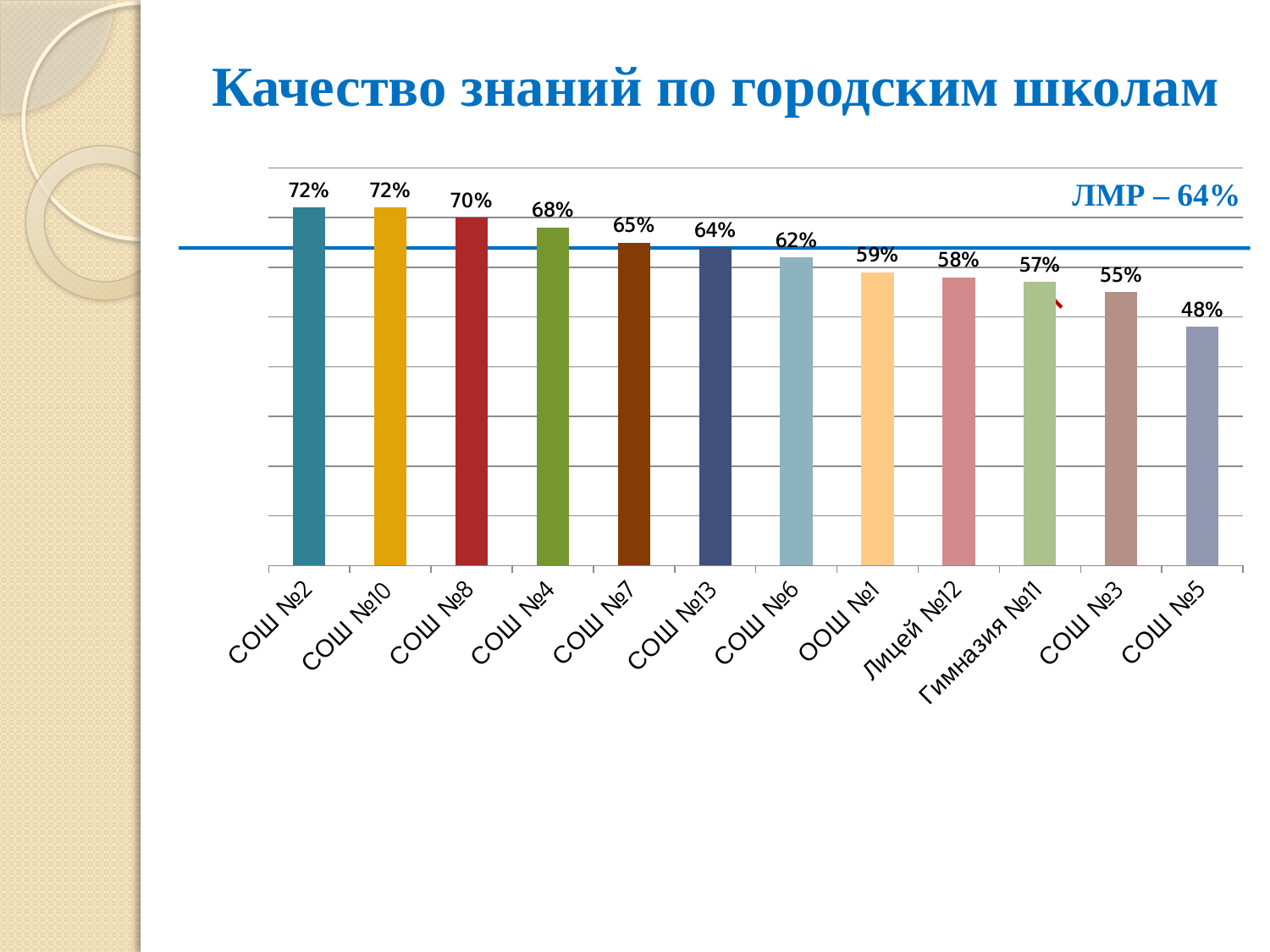

# Качество знаний по городским школам

### Chart

| Category |  |
|---|---|
| СОШ №2 | 0.7200000000000001 |
| СОШ №10 | 0.7200000000000001 |
| СОШ №8 | 0.7000000000000001 |
| СОШ №4 | 0.68 |
| СОШ №7 | 0.6500000000000001 |
| СОШ №13 | 0.6400000000000001 |
| СОШ №6 | 0.6200000000000001 |
| ООШ №1 | 0.59 |
| Лицей №12 | 0.5800000000000001 |
| Гимназия №11 | 0.57 |
| СОШ №3 | 0.55 |
| СОШ №5 | 0.48000000000000004 |
ЛМР – 64%